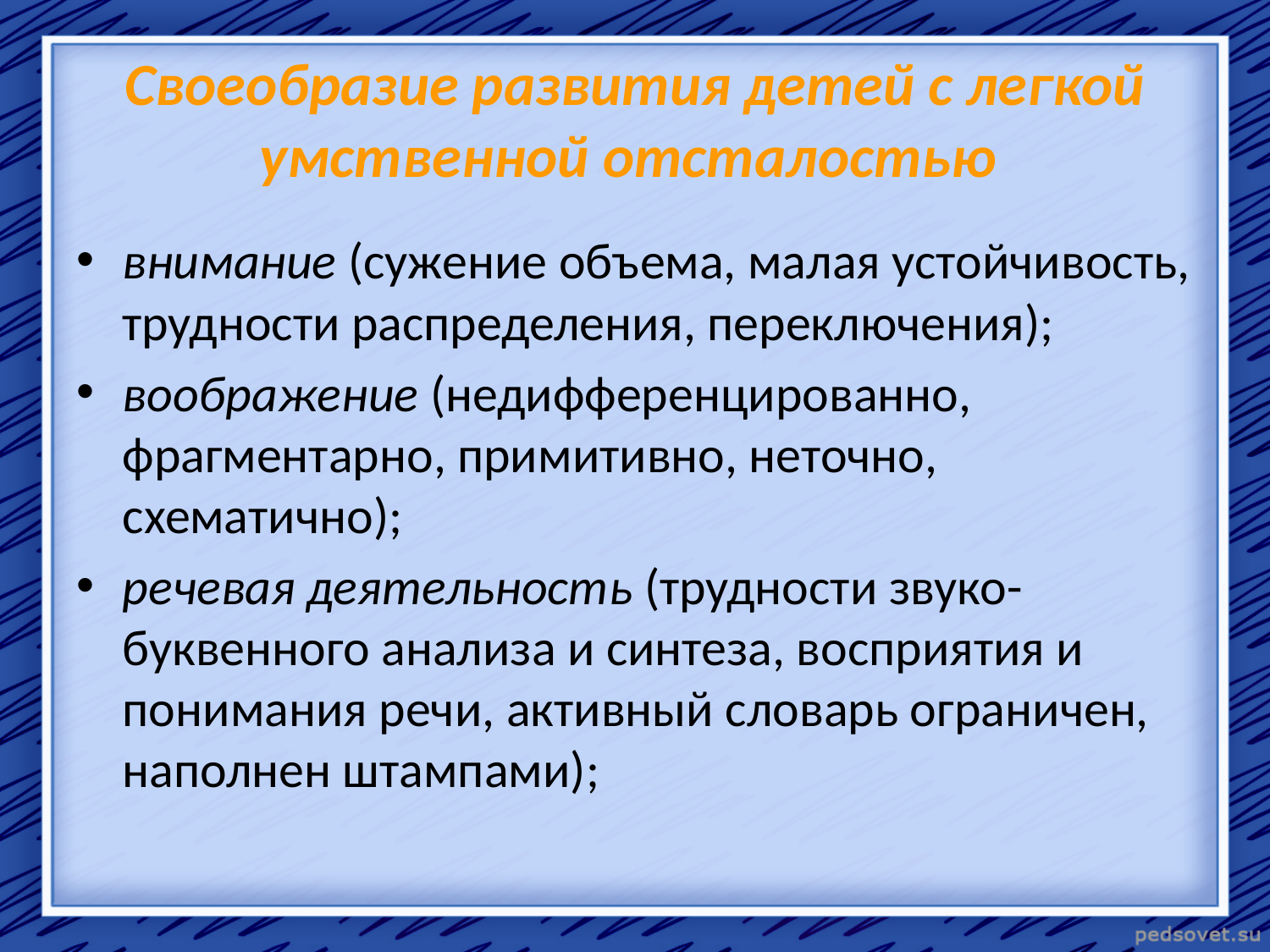

# Своеобразие развития детей с легкой умственной отсталостью
внимание (сужение объема, малая устойчивость, трудности распределения, переключения);
воображение (недифференцированно, фрагментарно, примитивно, неточно, схематично);
речевая деятельность (трудности звуко-буквенного анализа и синтеза, восприятия и понимания речи, активный словарь ограничен, наполнен штампами);